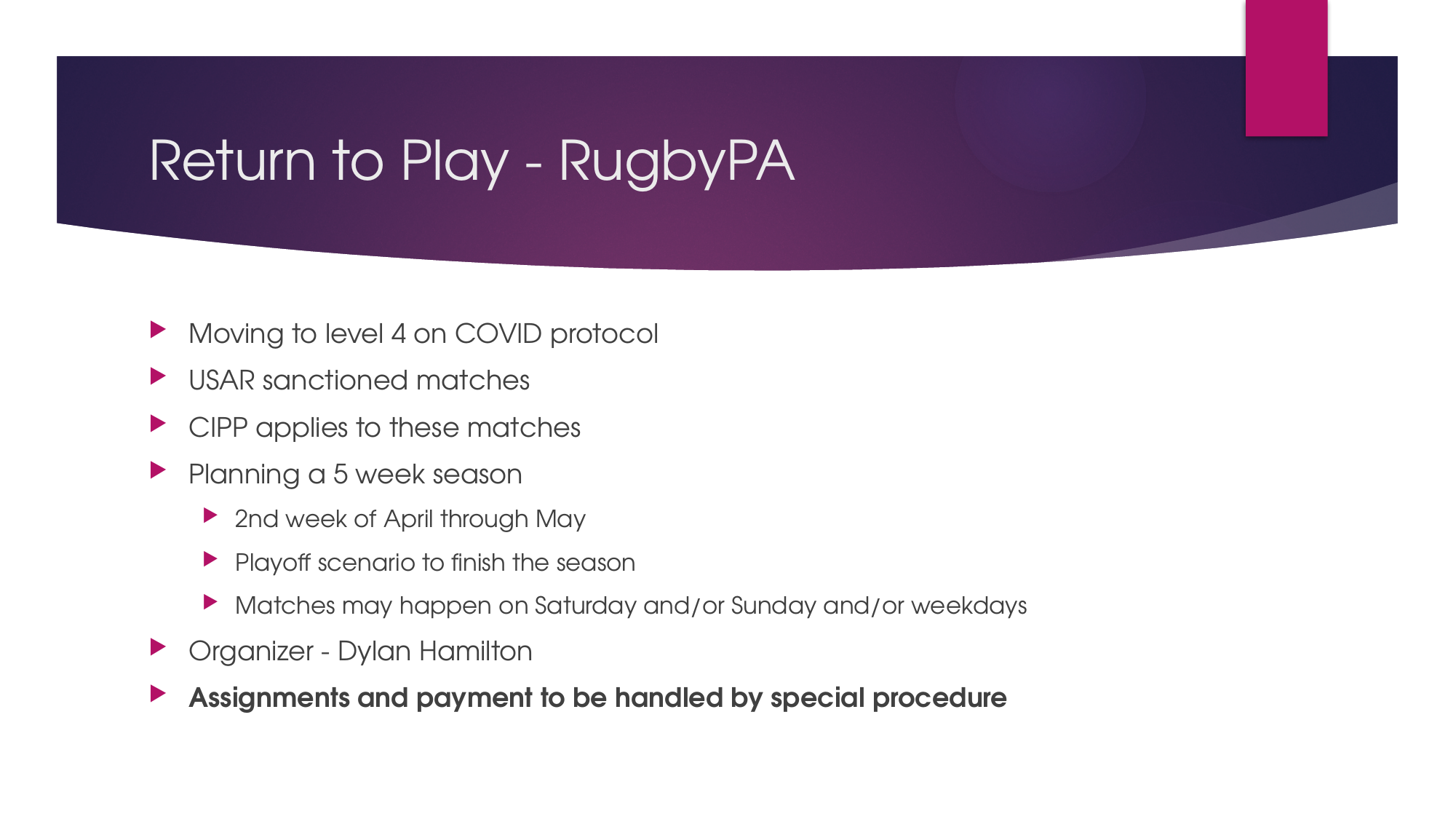

# Return to Play - RugbyPA
Moving to level 4 on COVID protocol
USAR sanctioned matches
CIPP applies to these matches
Planning a 5 week season
2nd week of April through May
Playoff scenario to finish the season
Matches may happen on Saturday and/or Sunday and/or weekdays
Organizer - Dylan Hamilton
Assignments and payment to be handled by special procedure